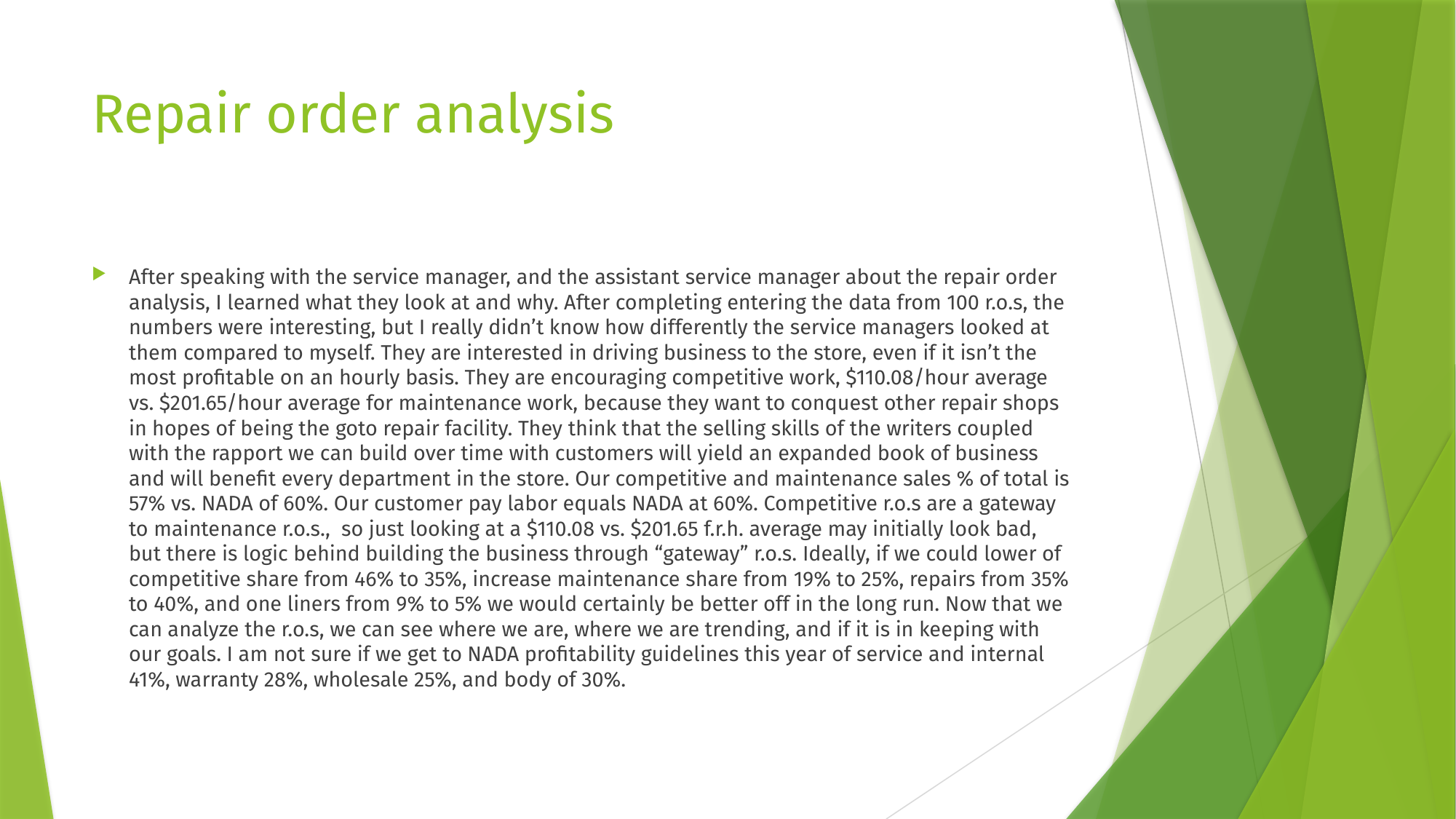

# Repair order analysis
After speaking with the service manager, and the assistant service manager about the repair order analysis, I learned what they look at and why. After completing entering the data from 100 r.o.s, the numbers were interesting, but I really didn’t know how differently the service managers looked at them compared to myself. They are interested in driving business to the store, even if it isn’t the most profitable on an hourly basis. They are encouraging competitive work, $110.08/hour average vs. $201.65/hour average for maintenance work, because they want to conquest other repair shops in hopes of being the goto repair facility. They think that the selling skills of the writers coupled with the rapport we can build over time with customers will yield an expanded book of business and will benefit every department in the store. Our competitive and maintenance sales % of total is 57% vs. NADA of 60%. Our customer pay labor equals NADA at 60%. Competitive r.o.s are a gateway to maintenance r.o.s.,  so just looking at a $110.08 vs. $201.65 f.r.h. average may initially look bad, but there is logic behind building the business through “gateway” r.o.s. Ideally, if we could lower of competitive share from 46% to 35%, increase maintenance share from 19% to 25%, repairs from 35% to 40%, and one liners from 9% to 5% we would certainly be better off in the long run. Now that we can analyze the r.o.s, we can see where we are, where we are trending, and if it is in keeping with our goals. I am not sure if we get to NADA profitability guidelines this year of service and internal 41%, warranty 28%, wholesale 25%, and body of 30%.